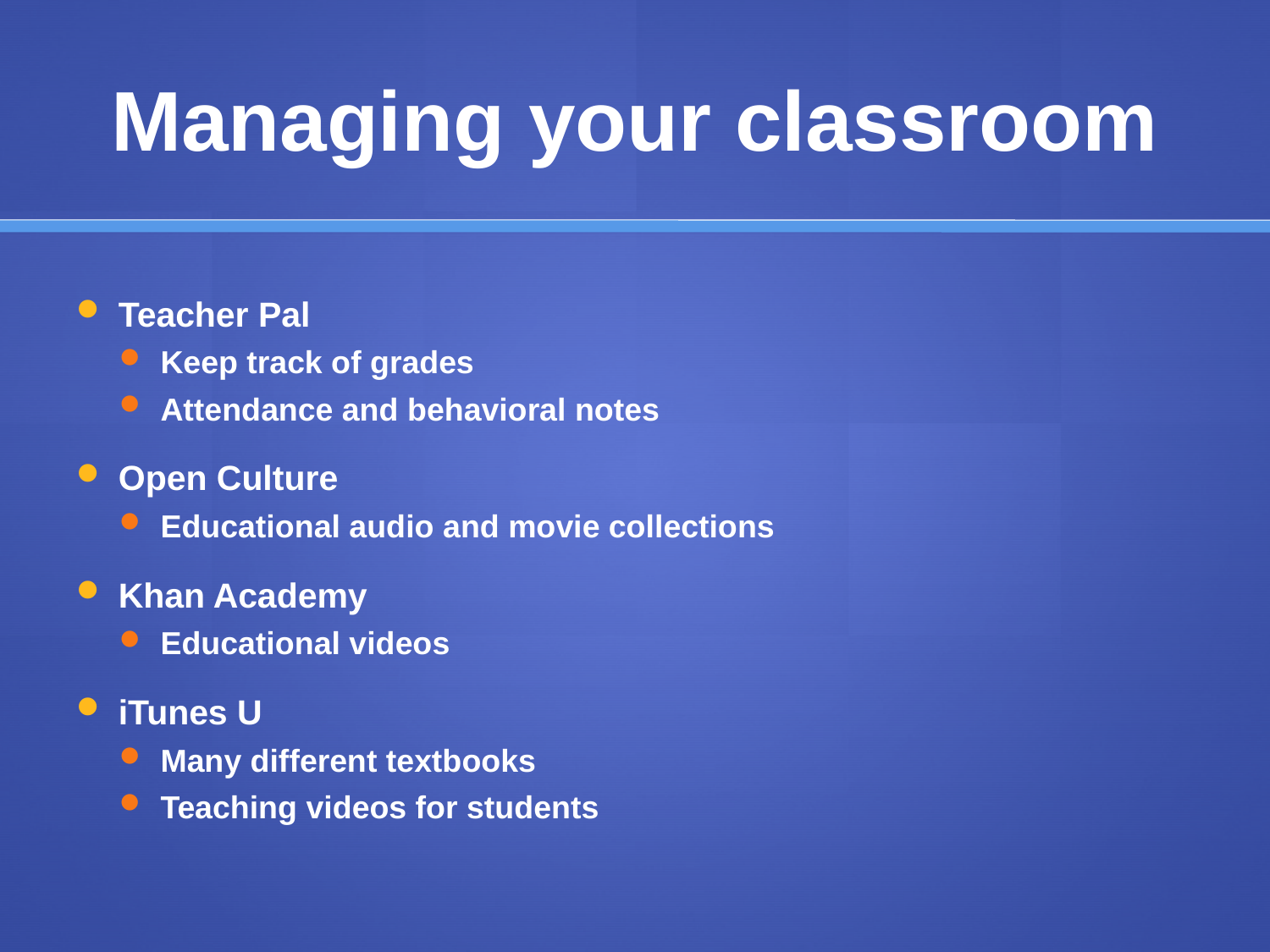

# Managing your classroom
Teacher Pal
Keep track of grades
Attendance and behavioral notes
Open Culture
Educational audio and movie collections
Khan Academy
Educational videos
iTunes U
Many different textbooks
Teaching videos for students